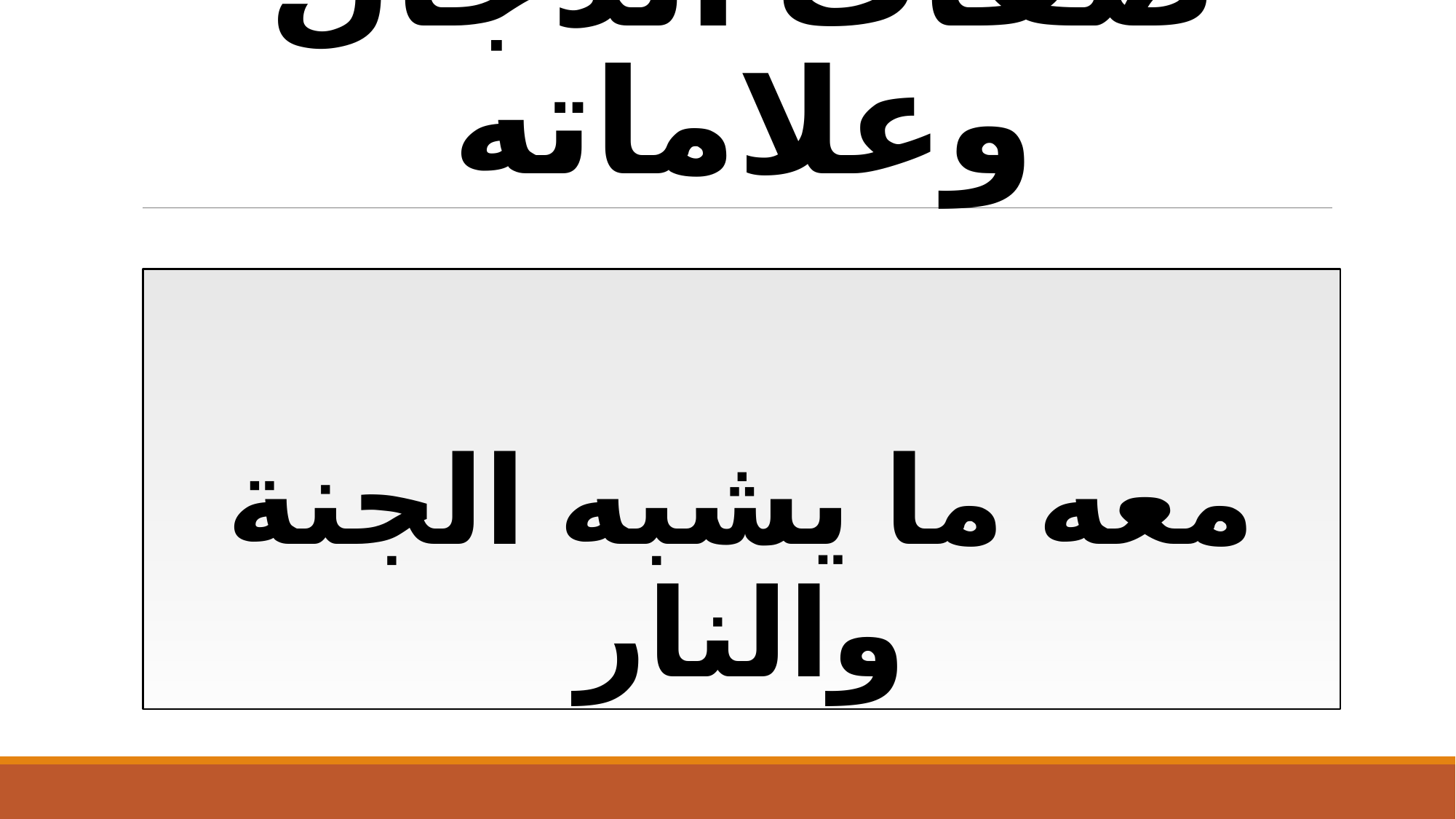

# صفات الدجال وعلاماته

معه ما يشبه الجنة والنار